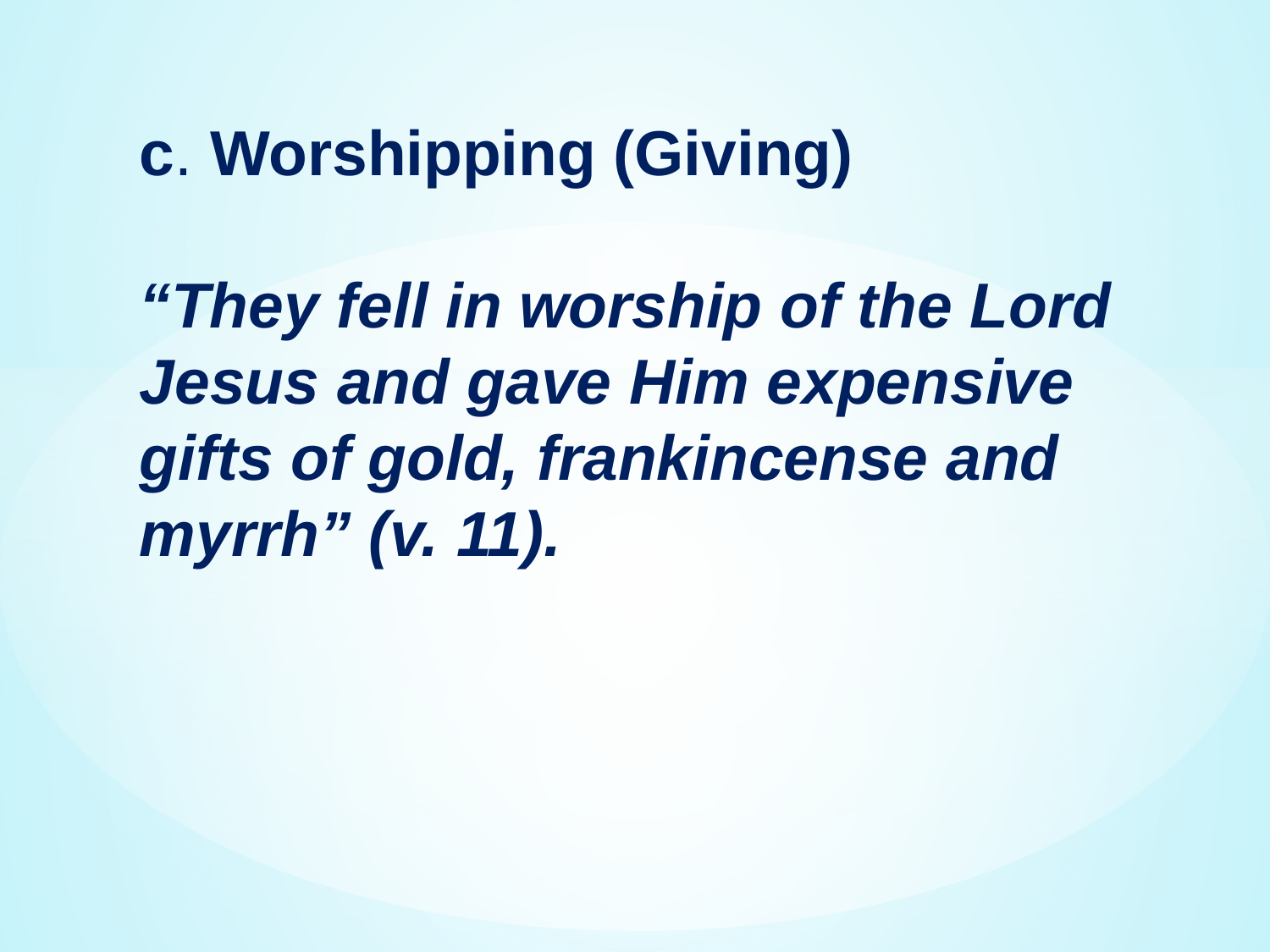

c. Worshipping (Giving)

“They fell in worship of the Lord Jesus and gave Him expensive gifts of gold, frankincense and myrrh” (v. 11).